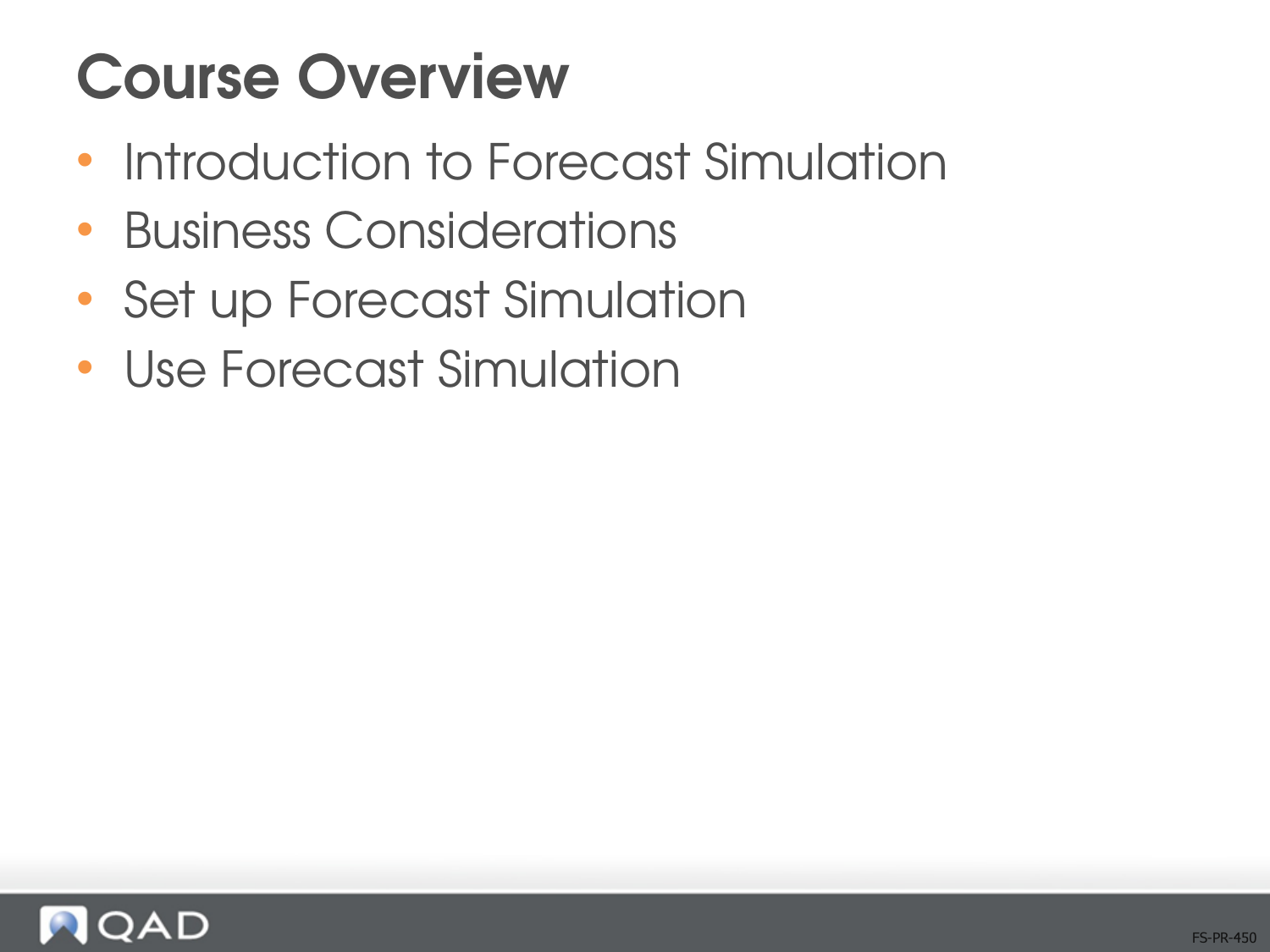

# Course Overview
Introduction to Forecast Simulation
Business Considerations
Set up Forecast Simulation
Use Forecast Simulation

FS-PR-450